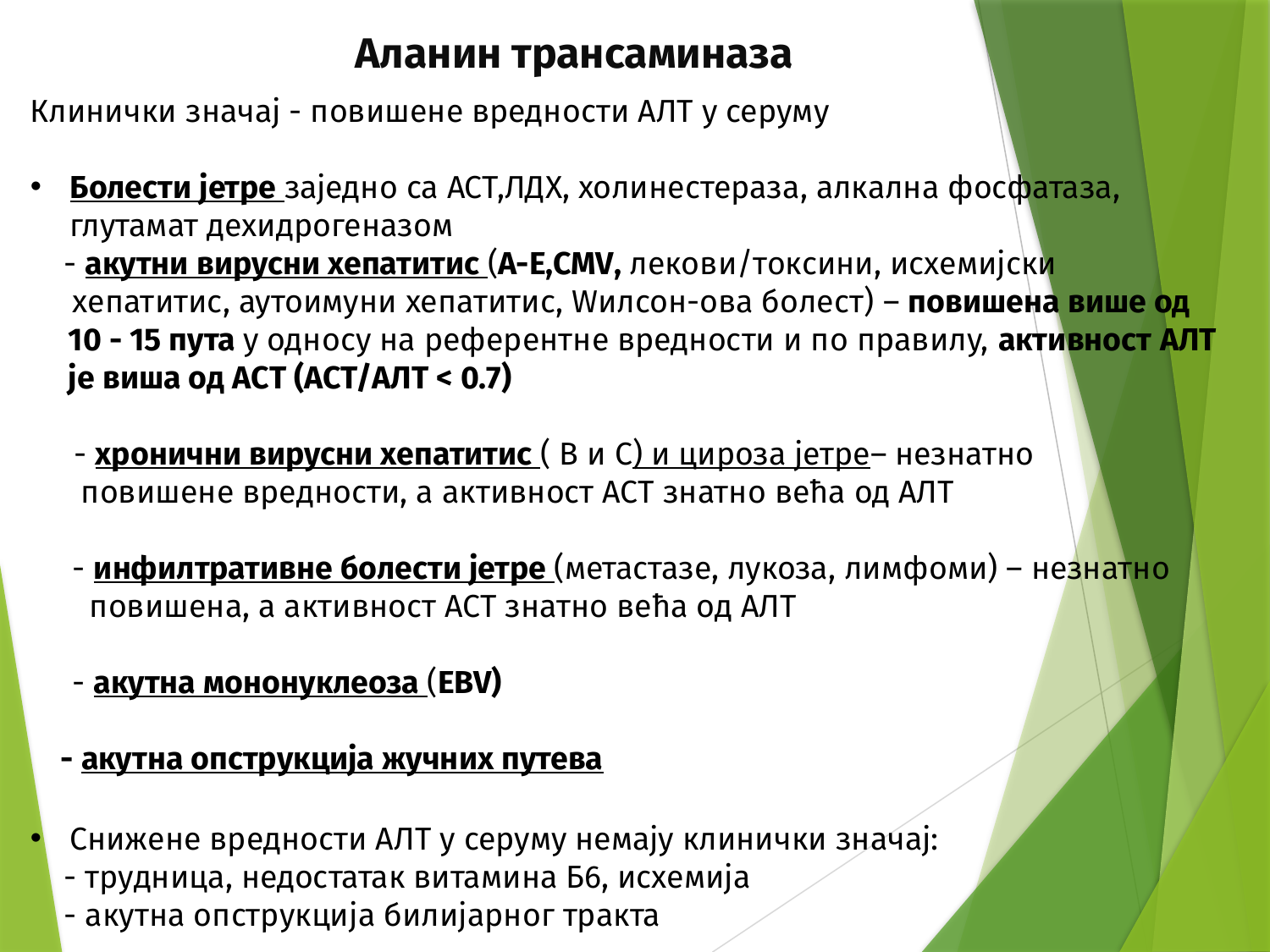

Аланин трансаминаза
Клинички значај - повишене вредности АЛТ у серуму

Болести јетре заједно са АСТ,ЛДХ, холинестераза, алкална фосфатаза, глутамат дехидрогеназом
    - акутни вирусни хепатитис (A-E,CMV, лекови/токсини, исхемијски
     хепатитис, аутоимуни хепатитис, Wилсон-ова болест) – повишена више од
     10 - 15 пута у односу на референтне вредности и по правилу, активност AЛT
     је виша од AСT (АСТ/АЛТ < 0.7)

     - хронични вирусни хепатитис ( B и C) и цироза јетре– незнатно
      повишене вредности, а активност АСТ знатно већа од АЛТ

     - инфилтративне болести јетре (метастазе, лукоза, лимфоми) – незнатно
       повишена, а активност АСТ знатно већа од АЛТ

     - акутна мононуклеоза (EBV)

    - акутна опструкција жучних путева

Снижене вредности АЛТ у серуму немају клинички значај:
    - трудница, недостатак витамина Б6, исхемија
    - акутна опструкција билијарног тракта